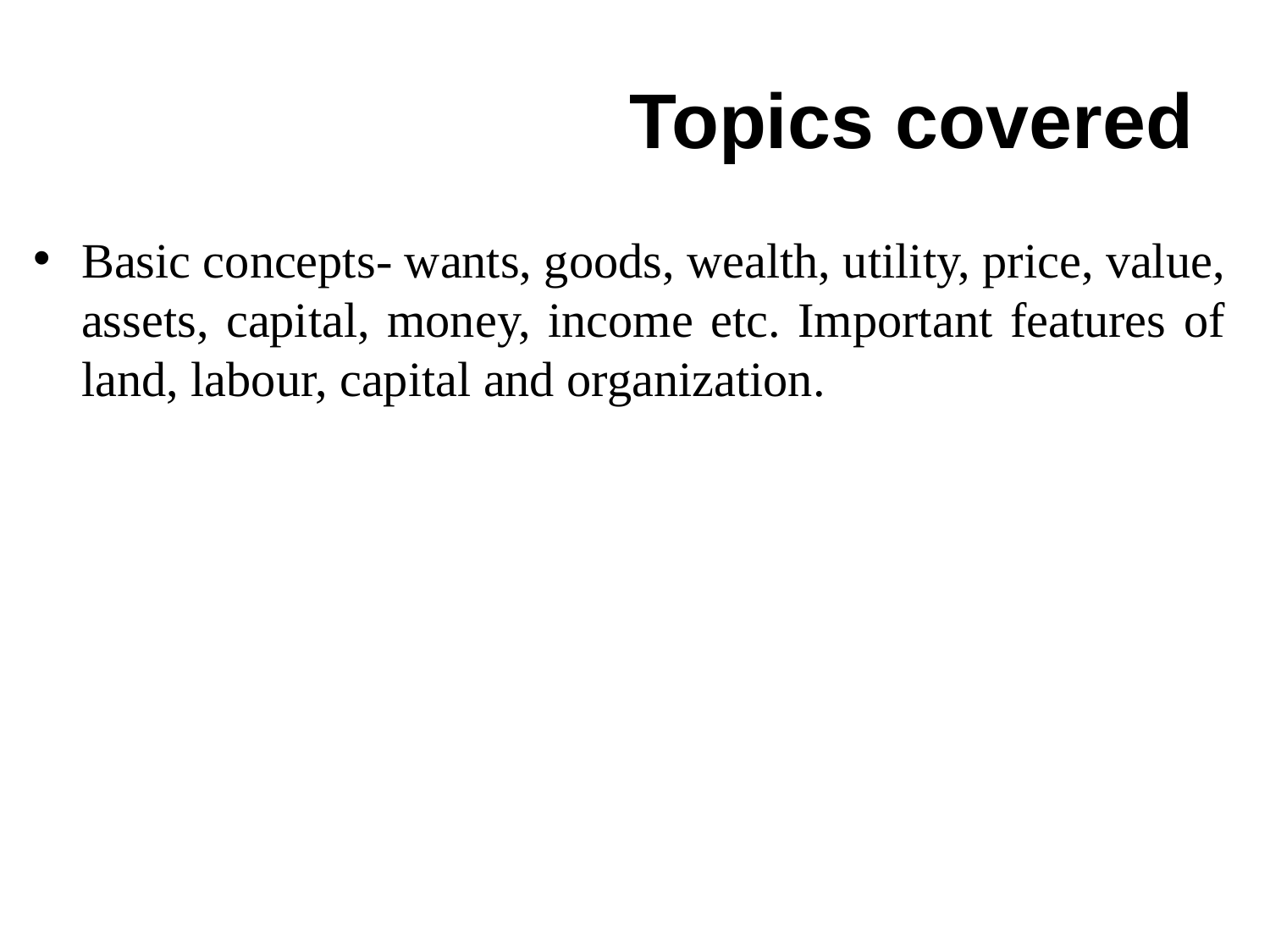

# Topics covered
Basic concepts- wants, goods, wealth, utility, price, value, assets, capital, money, income etc. Important features of land, labour, capital and organization.